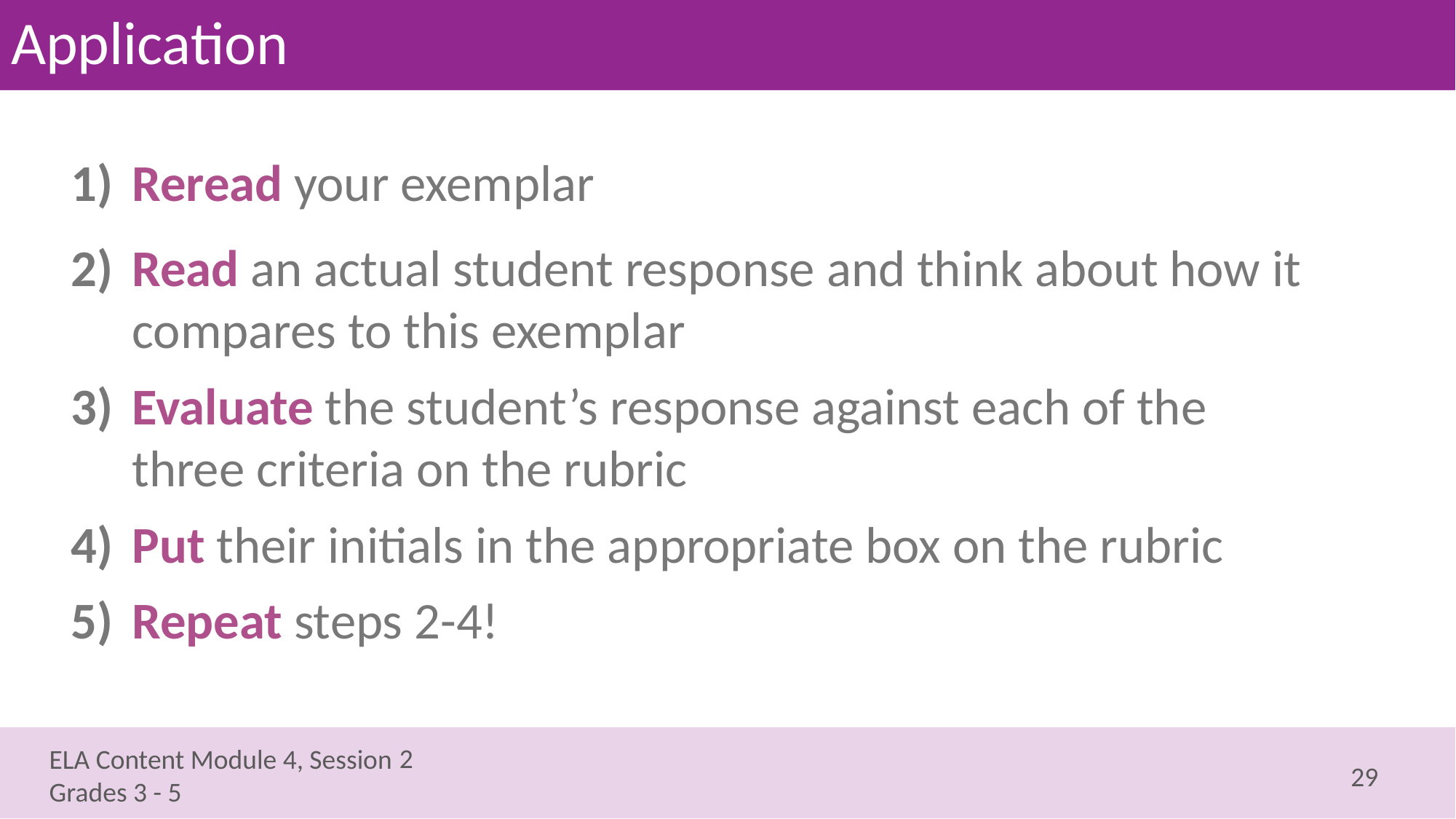

# Application
Reread your exemplar

Read an actual student response and think about how it compares to this exemplar

Evaluate the student’s response against each of the three criteria on the rubric

Put their initials in the appropriate box on the rubric

Repeat steps 2-4!

2
29